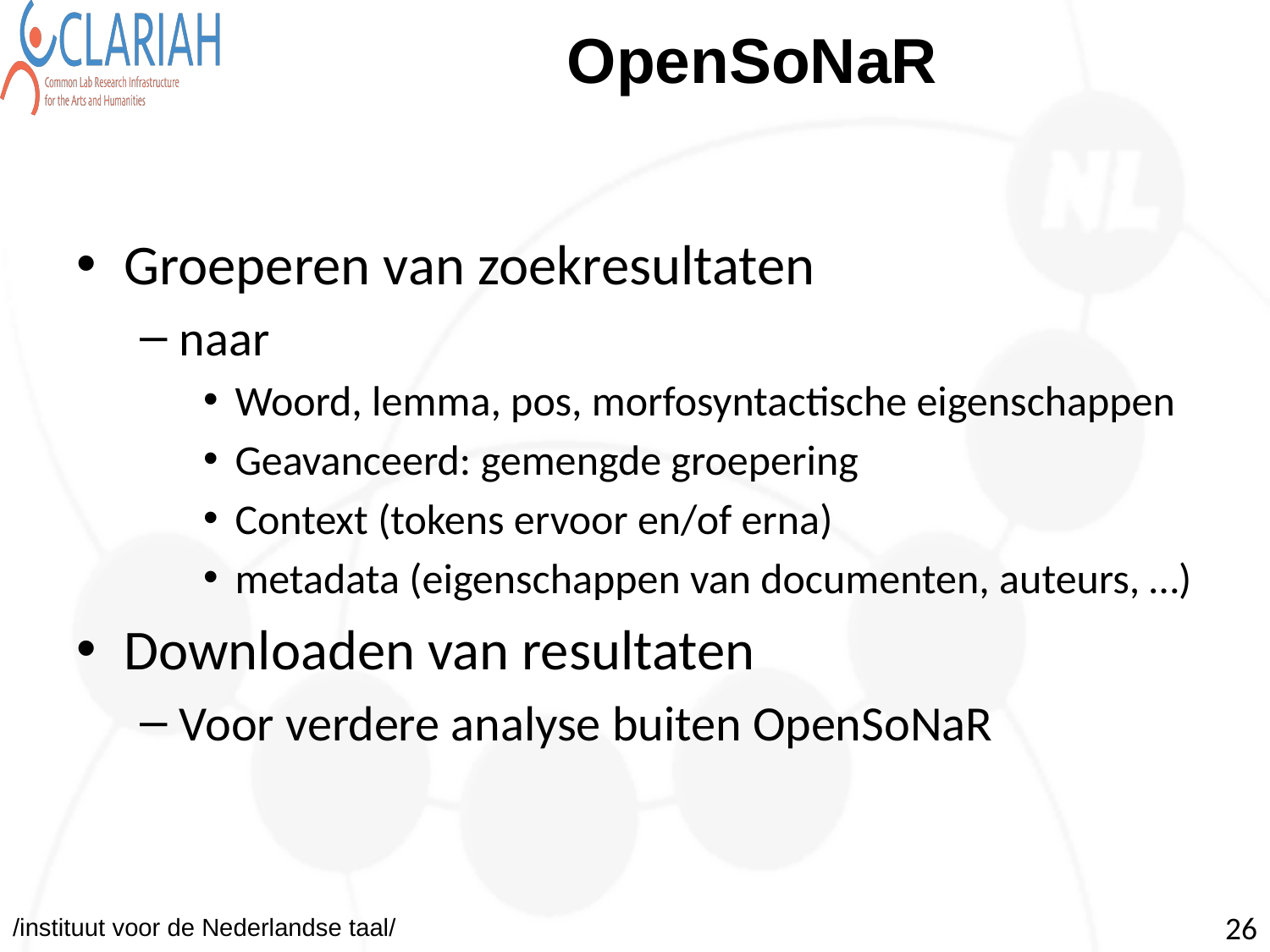

# OpenSoNaR
Groeperen van zoekresultaten
naar
Woord, lemma, pos, morfosyntactische eigenschappen
Geavanceerd: gemengde groepering
Context (tokens ervoor en/of erna)
metadata (eigenschappen van documenten, auteurs, …)
Downloaden van resultaten
Voor verdere analyse buiten OpenSoNaR
26